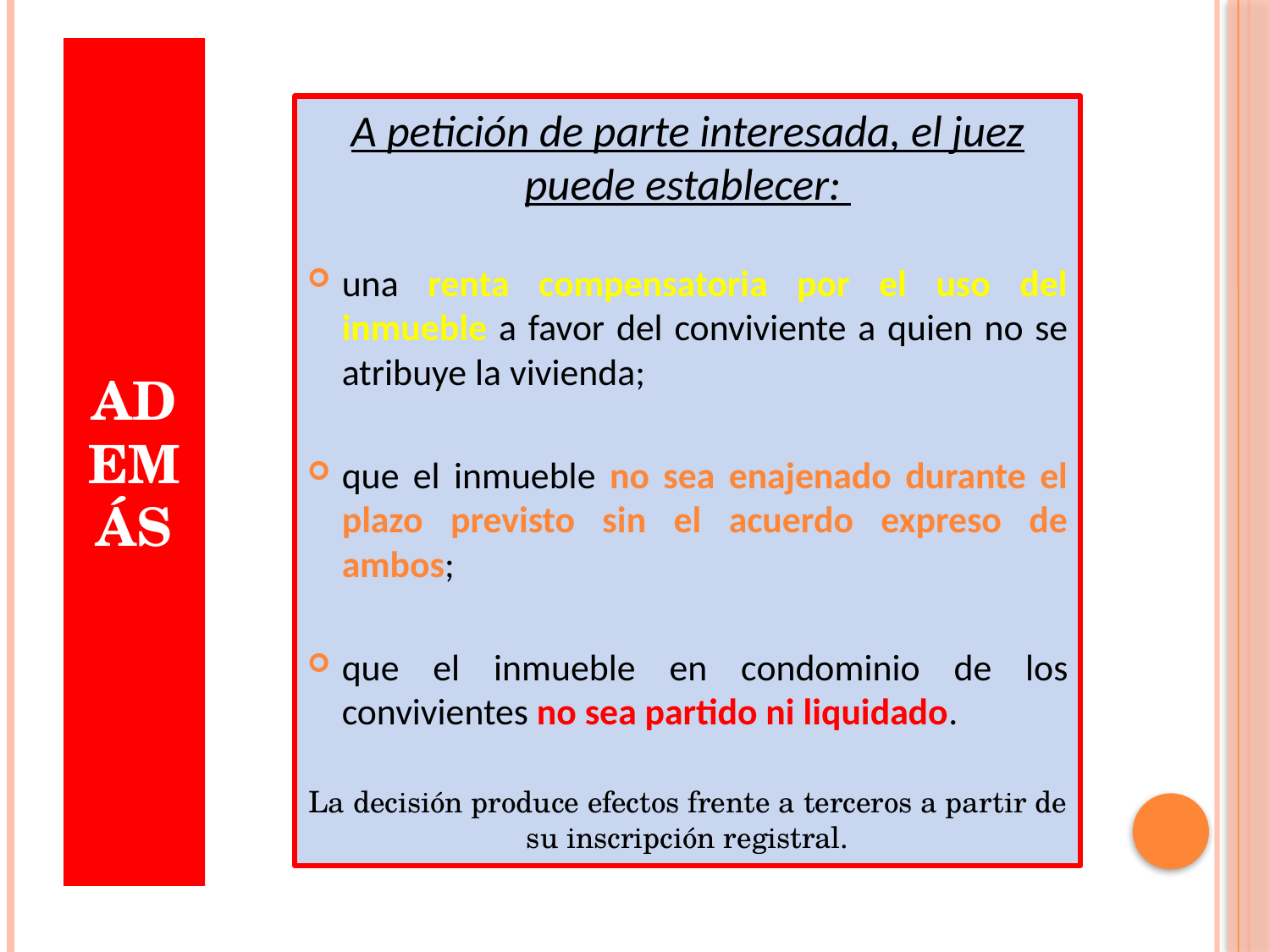

# ADEMÁS
A petición de parte interesada, el juez puede establecer:

una renta compensatoria por el uso del inmueble a favor del conviviente a quien no se atribuye la vivienda;

que el inmueble no sea enajenado durante el plazo previsto sin el acuerdo expreso de ambos;

que el inmueble en condominio de los convivientes no sea partido ni liquidado.

La decisión produce efectos frente a terceros a partir de su inscripción registral.